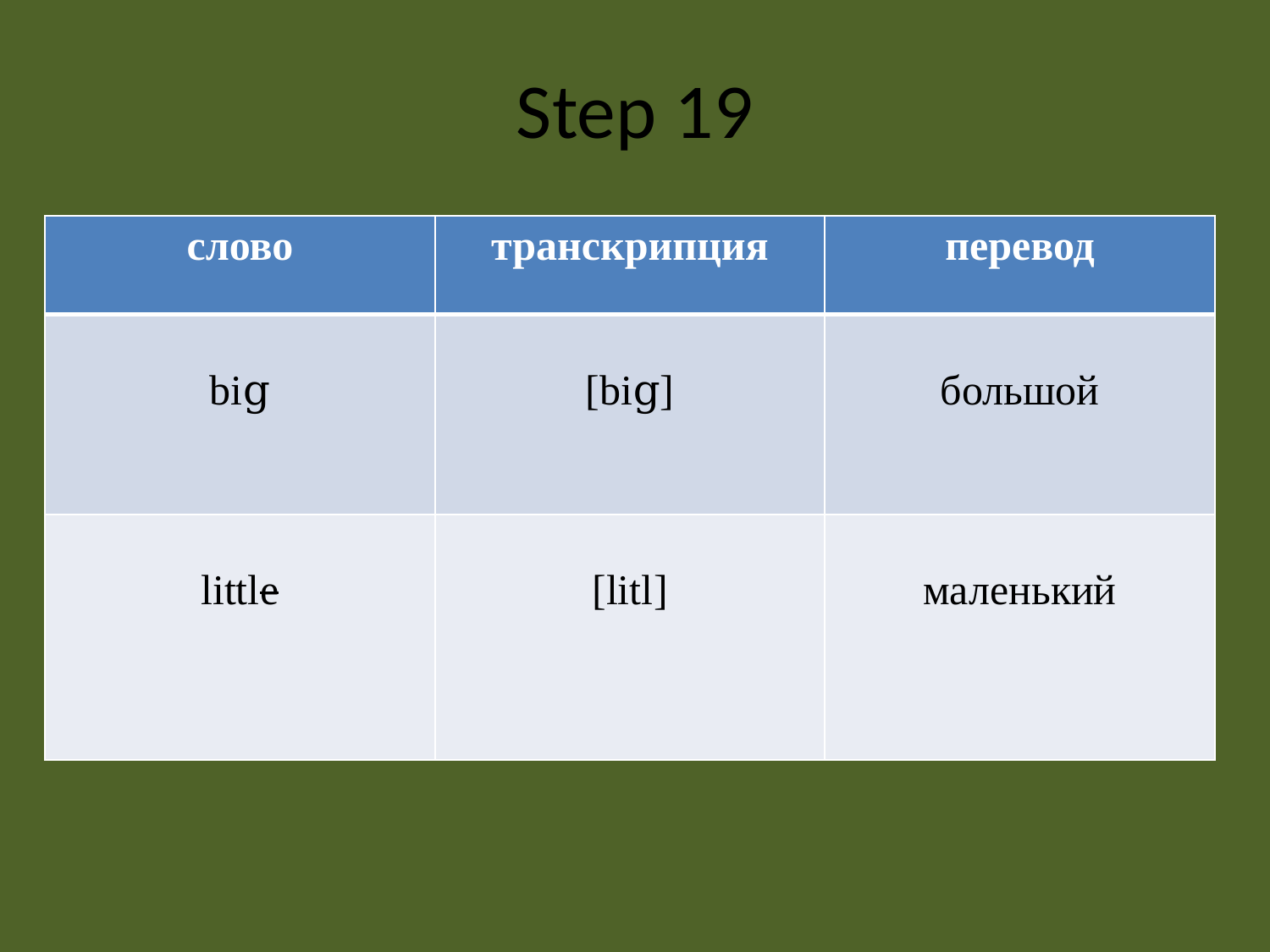

# Step 19
| слово | транскрипция | перевод |
| --- | --- | --- |
| biց | [biց] | большой |
| little | [litl] | маленький |